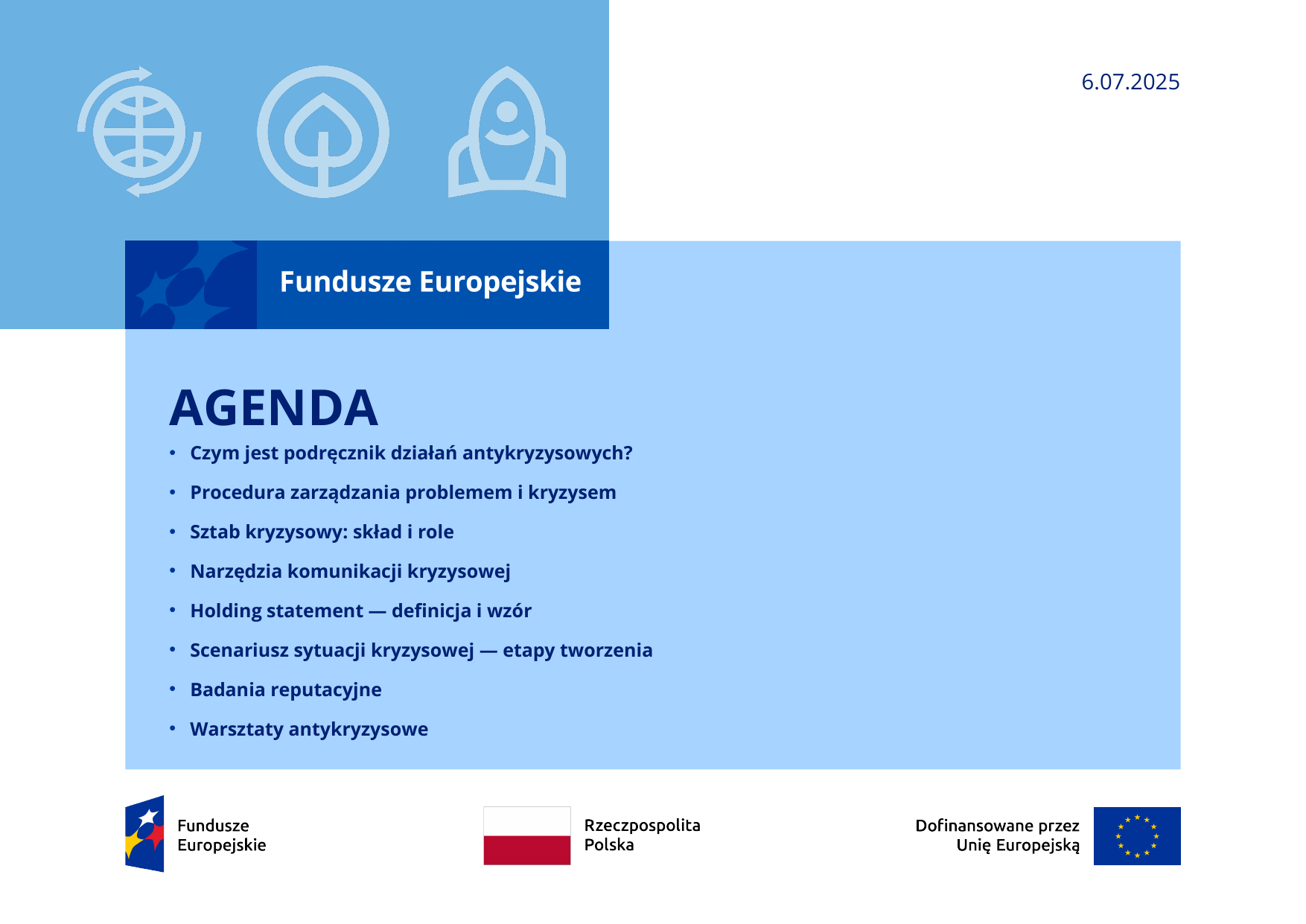

6.07.2025
# AGENDA
Czym jest podręcznik działań antykryzysowych?
Procedura zarządzania problemem i kryzysem
Sztab kryzysowy: skład i role
Narzędzia komunikacji kryzysowej
Holding statement — definicja i wzór
Scenariusz sytuacji kryzysowej — etapy tworzenia
Badania reputacyjne
Warsztaty antykryzysowe